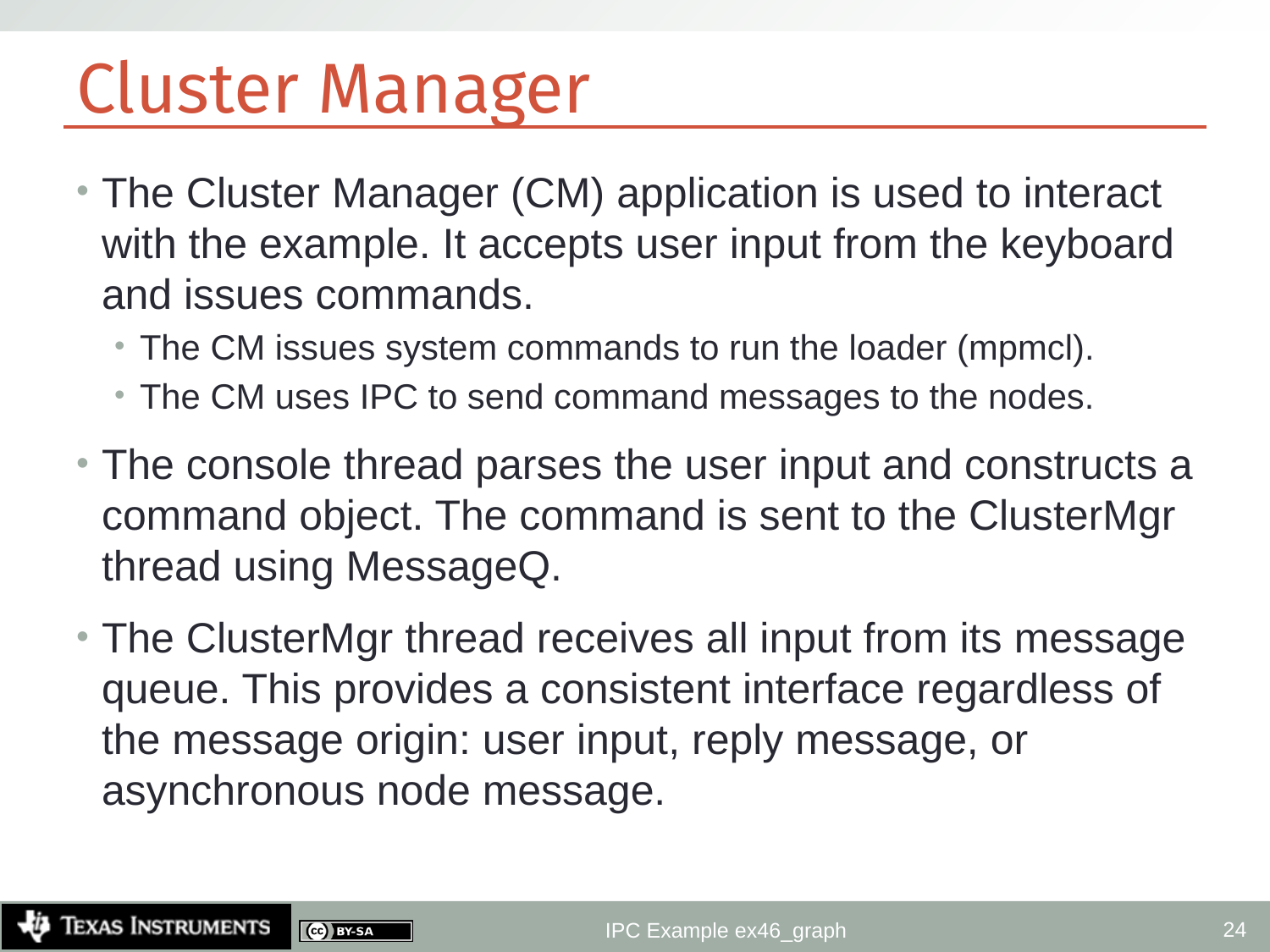

# Cluster Manager
The Cluster Manager (CM) application is used to interact with the example. It accepts user input from the keyboard and issues commands.
The CM issues system commands to run the loader (mpmcl).
The CM uses IPC to send command messages to the nodes.
The console thread parses the user input and constructs a command object. The command is sent to the ClusterMgr thread using MessageQ.
The ClusterMgr thread receives all input from its message queue. This provides a consistent interface regardless of the message origin: user input, reply message, or asynchronous node message.
24
IPC Example ex46_graph